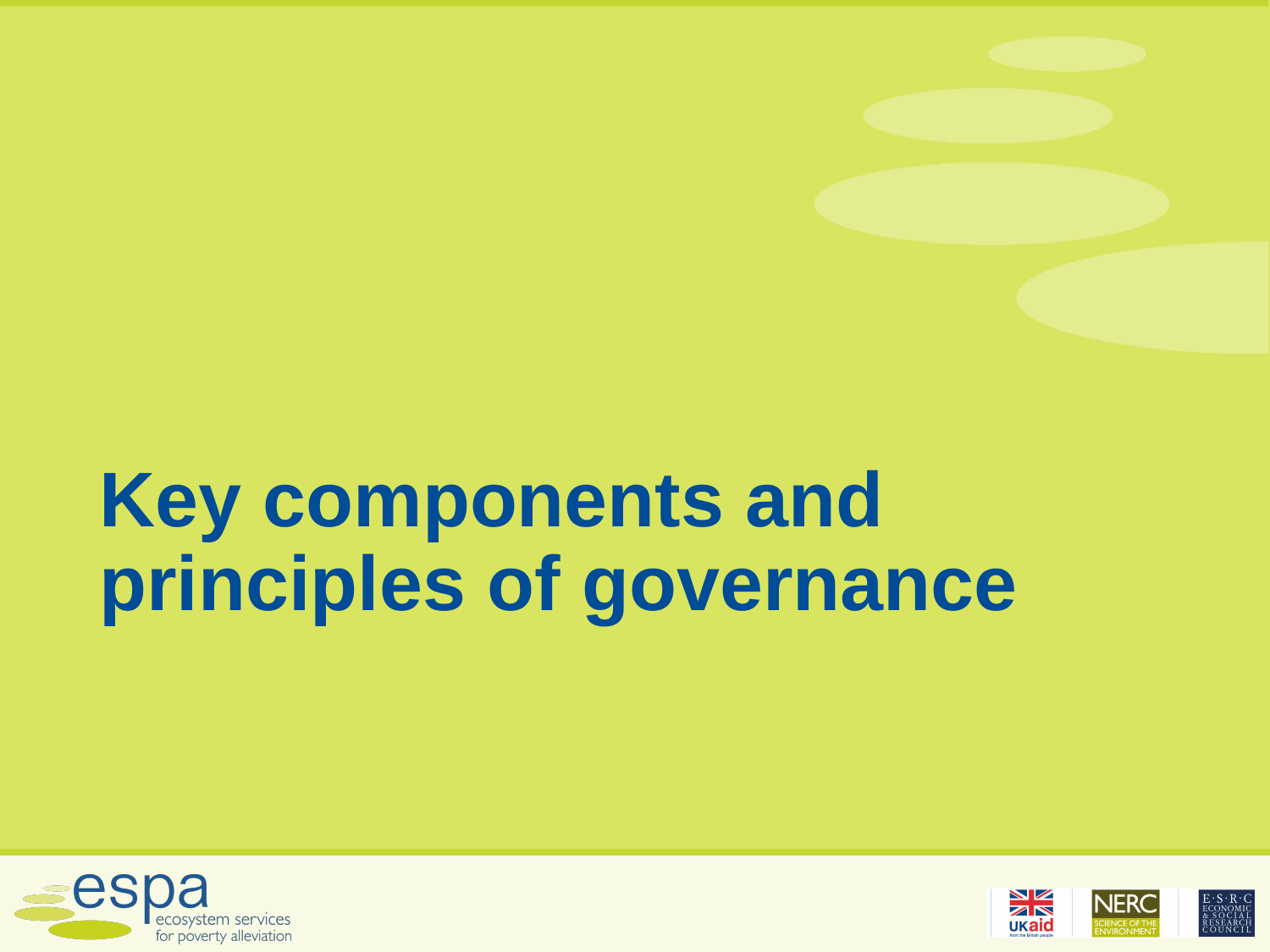

# Key components and principles of governance